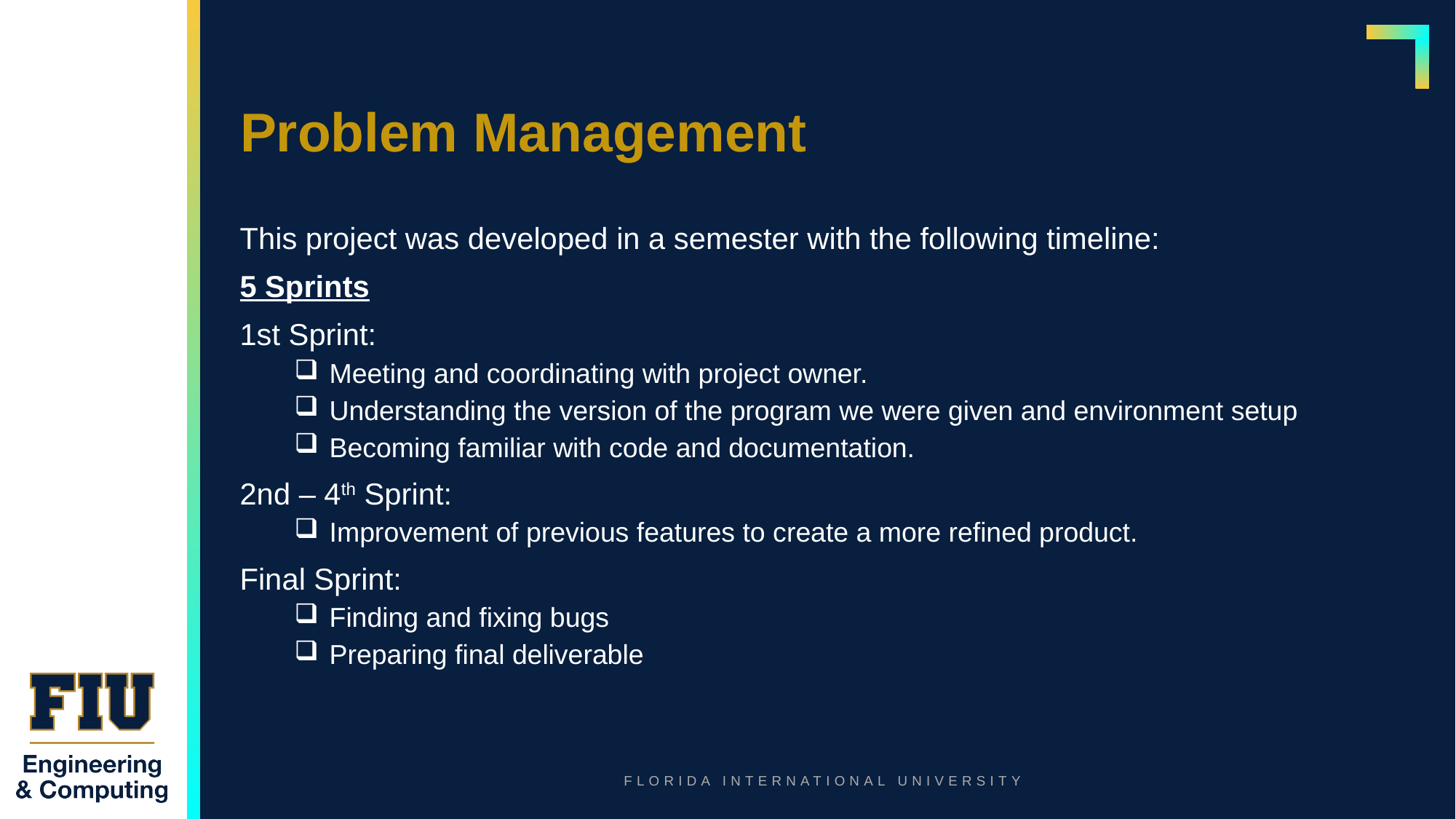

# Problem Management
This project was developed in a semester with the following timeline:
5 Sprints
1st Sprint:
 Meeting and coordinating with project owner.
 Understanding the version of the program we were given and environment setup
 Becoming familiar with code and documentation.
2nd – 4th Sprint:
 Improvement of previous features to create a more refined product.
Final Sprint:
 Finding and fixing bugs
 Preparing final deliverable